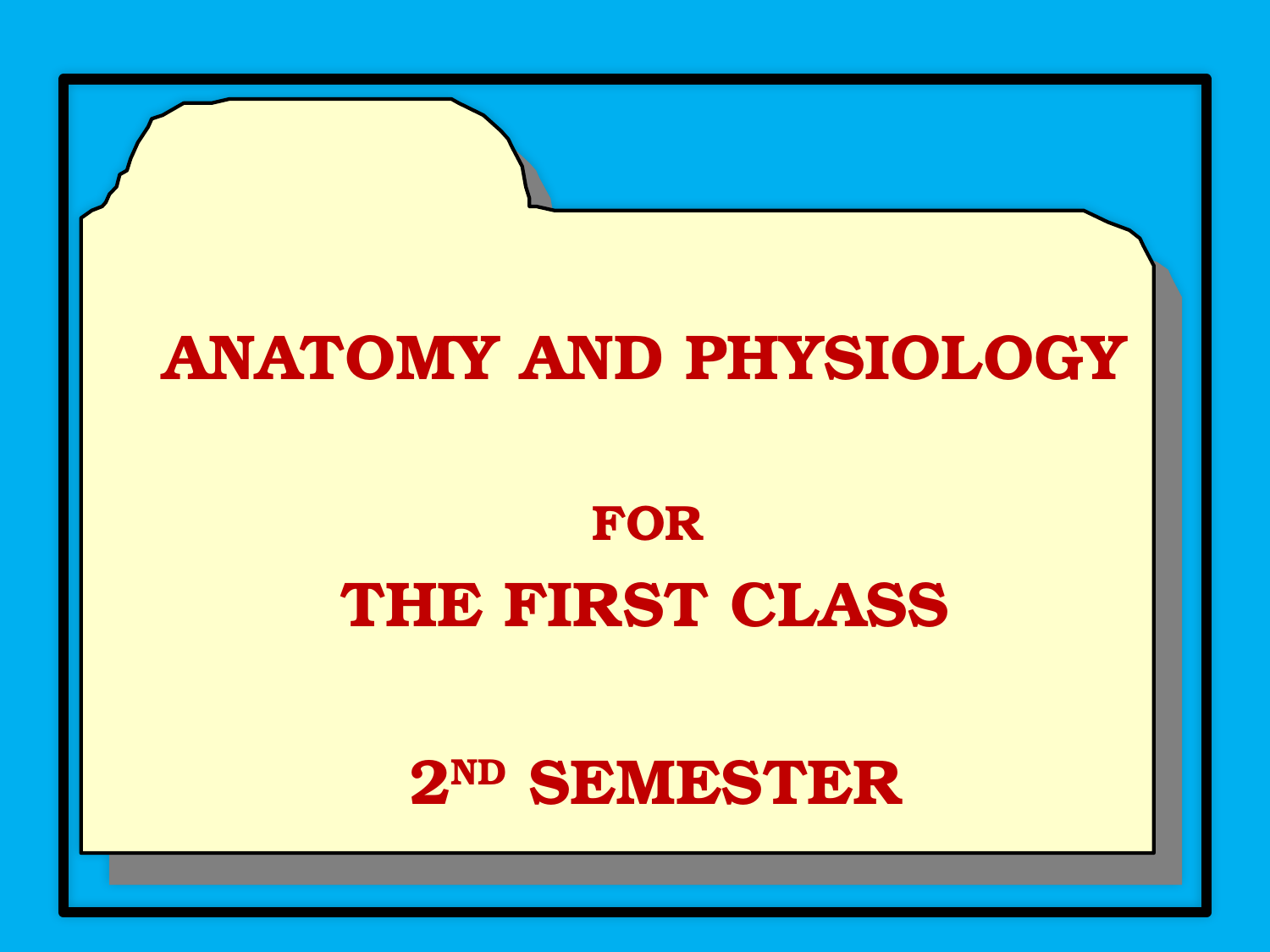

Anatomy and Physiology

For
The First Class

2nd Semester